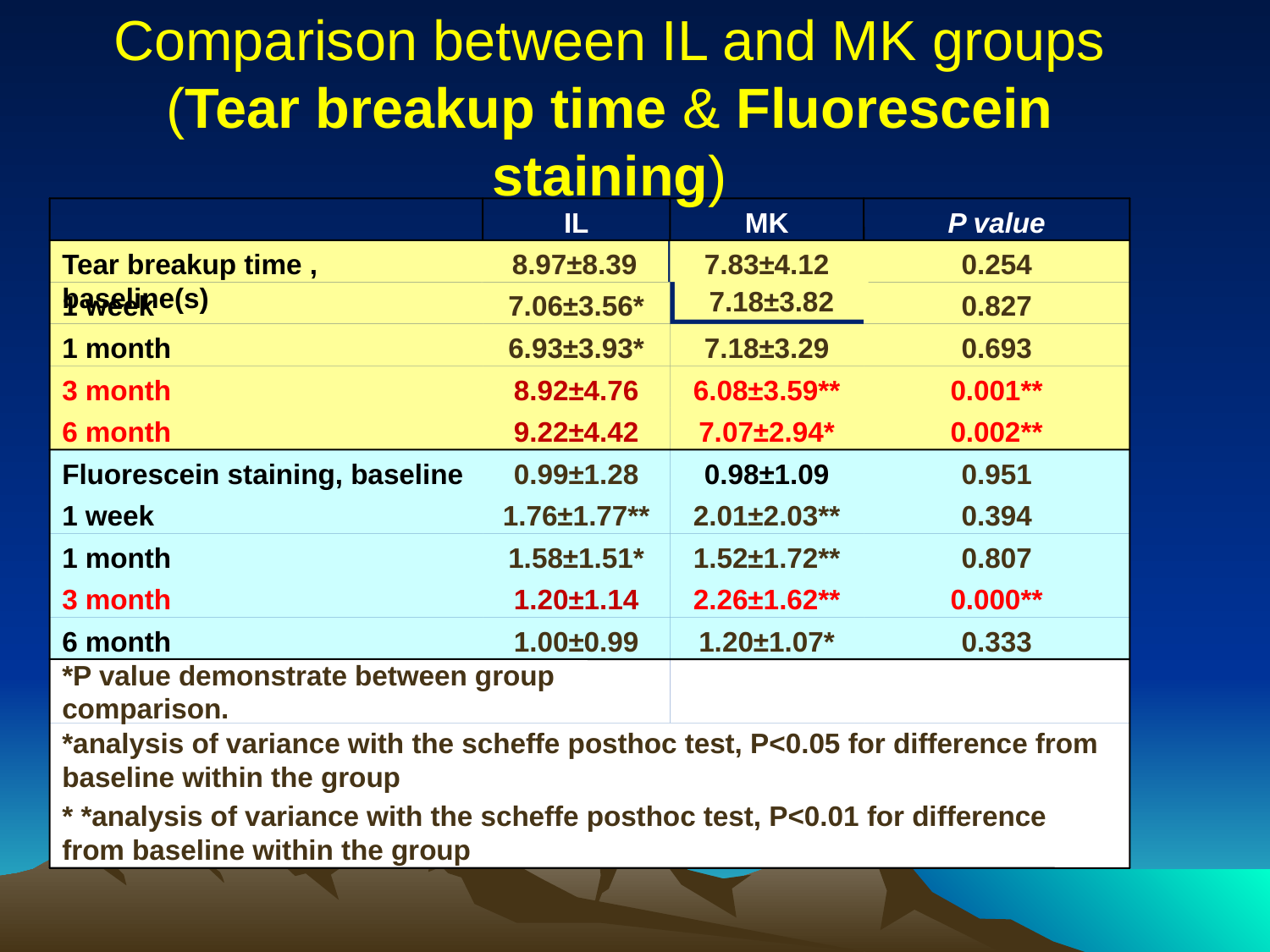

Comparison between IL and MK groups (Tear breakup time & Fluorescein staining)

IL

MK

P value

Tear breakup time , baseline(s)

8.97±8.39
7.83±4.12
0.254
7.18±3.82
1 week
7.06±3.56*
0.827
1 month
6.93±3.93*
7.18±3.29
0.693
3 month
8.92±4.76
6.08±3.59**
0.001**
6 month
9.22±4.42
7.07±2.94*
0.002**
Fluorescein staining, baseline

0.99±1.28
0.98±1.09
0.951
1 week
1.76±1.77**
2.01±2.03**
0.394
1 month
1.58±1.51*
1.52±1.72**
0.807
3 month
1.20±1.14
2.26±1.62**
0.000**
6 month
1.00±0.99
1.20±1.07*
0.333
*P value demonstrate between group comparison.

*analysis of variance with the scheffe posthoc test, P<0.05 for difference from baseline within the group
* *analysis of variance with the scheffe posthoc test, P<0.01 for difference from baseline within the group